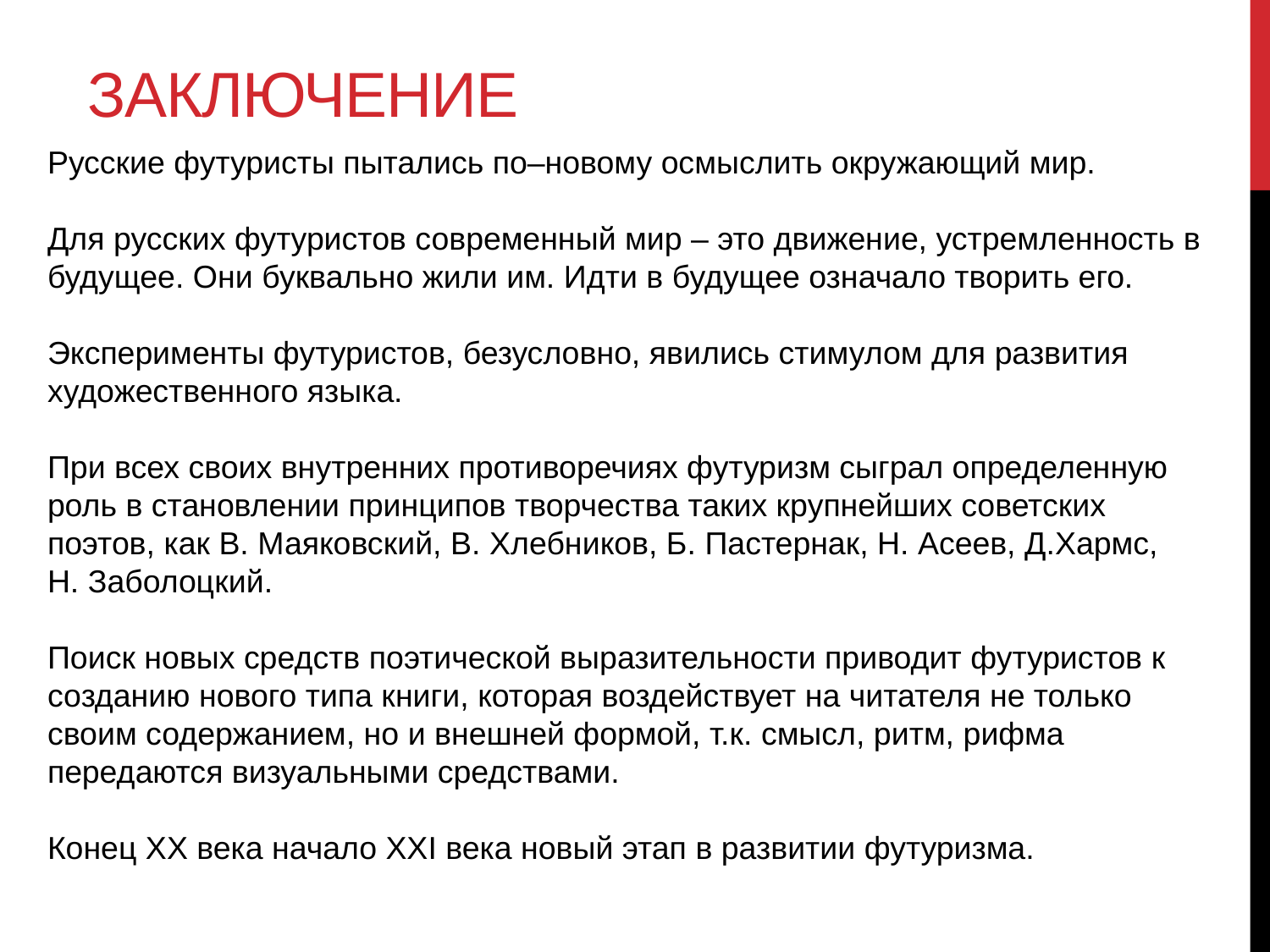

Заключение
Русские футуристы пытались по–новому осмыслить окружающий мир.

Для русских футуристов современный мир – это движение, устремленность в будущее. Они буквально жили им. Идти в будущее означало творить его.

Эксперименты футуристов, безусловно, явились стимулом для развития художественного языка.

При всех своих внутренних противоречиях футуризм сыграл определенную роль в становлении принципов творчества таких крупнейших советских поэтов, как В. Маяковский, В. Хлебников, Б. Пастернак, Н. Асеев, Д.Хармс,
Н. Заболоцкий.

Поиск новых средств поэтической выразительности приводит футуристов к  созданию нового типа книги, которая воздействует на читателя не только своим содержанием, но и внешней формой, т.к. смысл, ритм, рифма передаются визуальными средствами.

Конец ХХ века начало ХХI века новый этап в развитии футуризма.